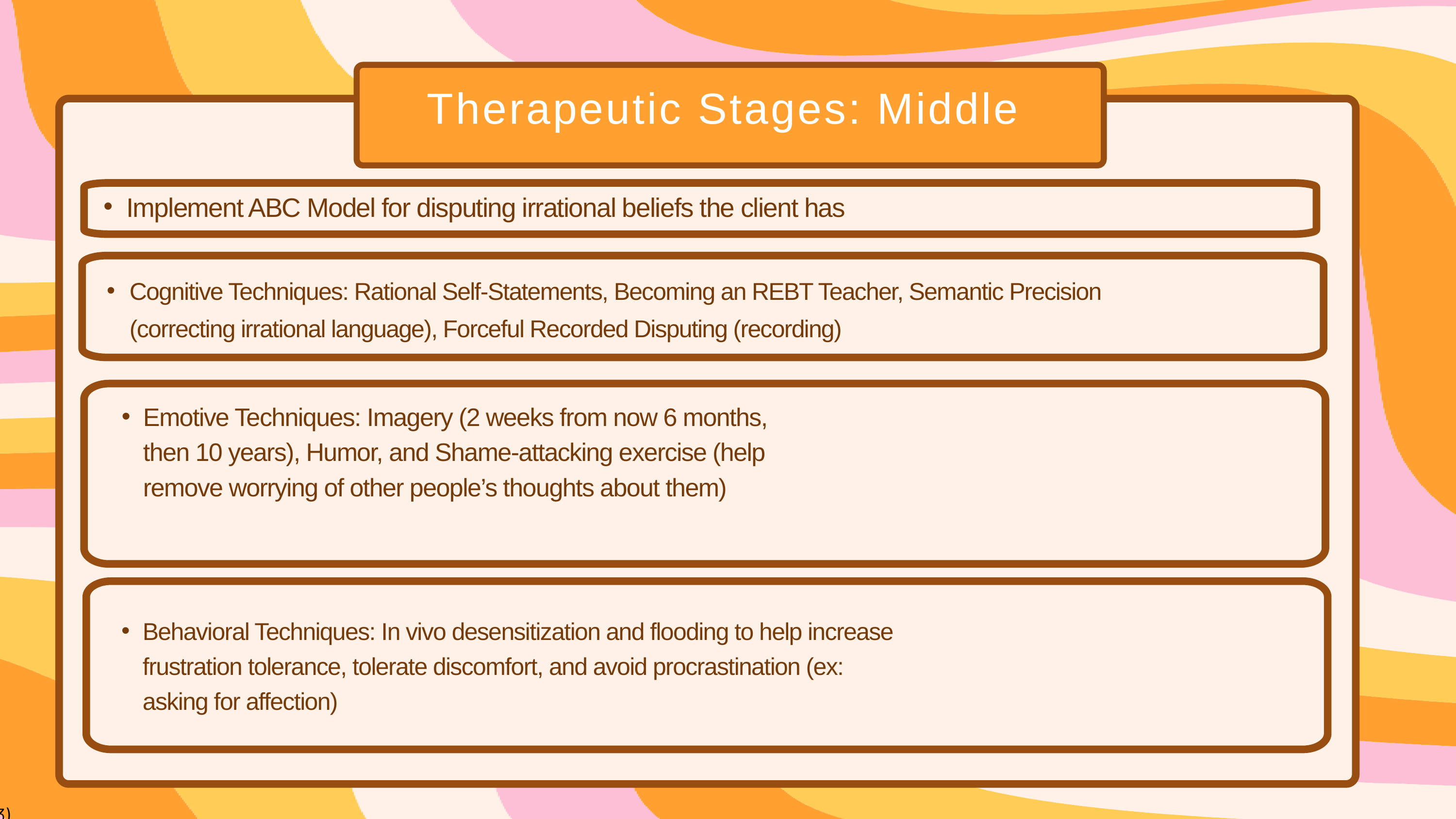

Therapeutic Stages: Middle

Implement ABC Model for disputing irrational beliefs the client has

Cognitive Techniques: Rational Self-Statements, Becoming an REBT Teacher, Semantic Precision (correcting irrational language), Forceful Recorded Disputing (recording)

Emotive Techniques: Imagery (2 weeks from now 6 months, then 10 years), Humor, and Shame-attacking exercise (help remove worrying of other people’s thoughts about them)

Behavioral Techniques: In vivo desensitization and flooding to help increase frustration tolerance, tolerate discomfort, and avoid procrastination (ex: asking for affection)

(Fall et al., 2023).